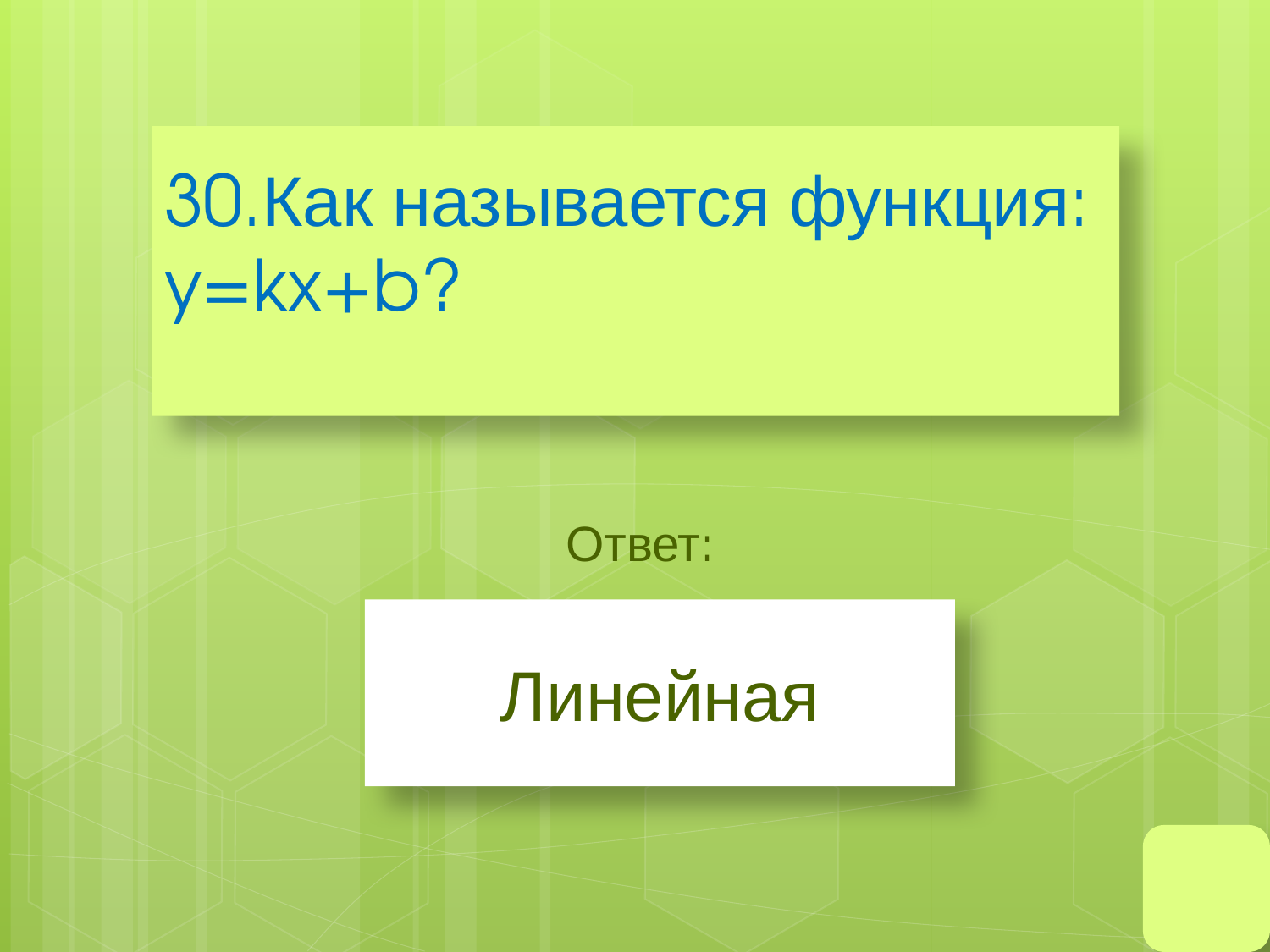

# 30.Как называется функция: y=kx+b?
Ответ:
Линейная